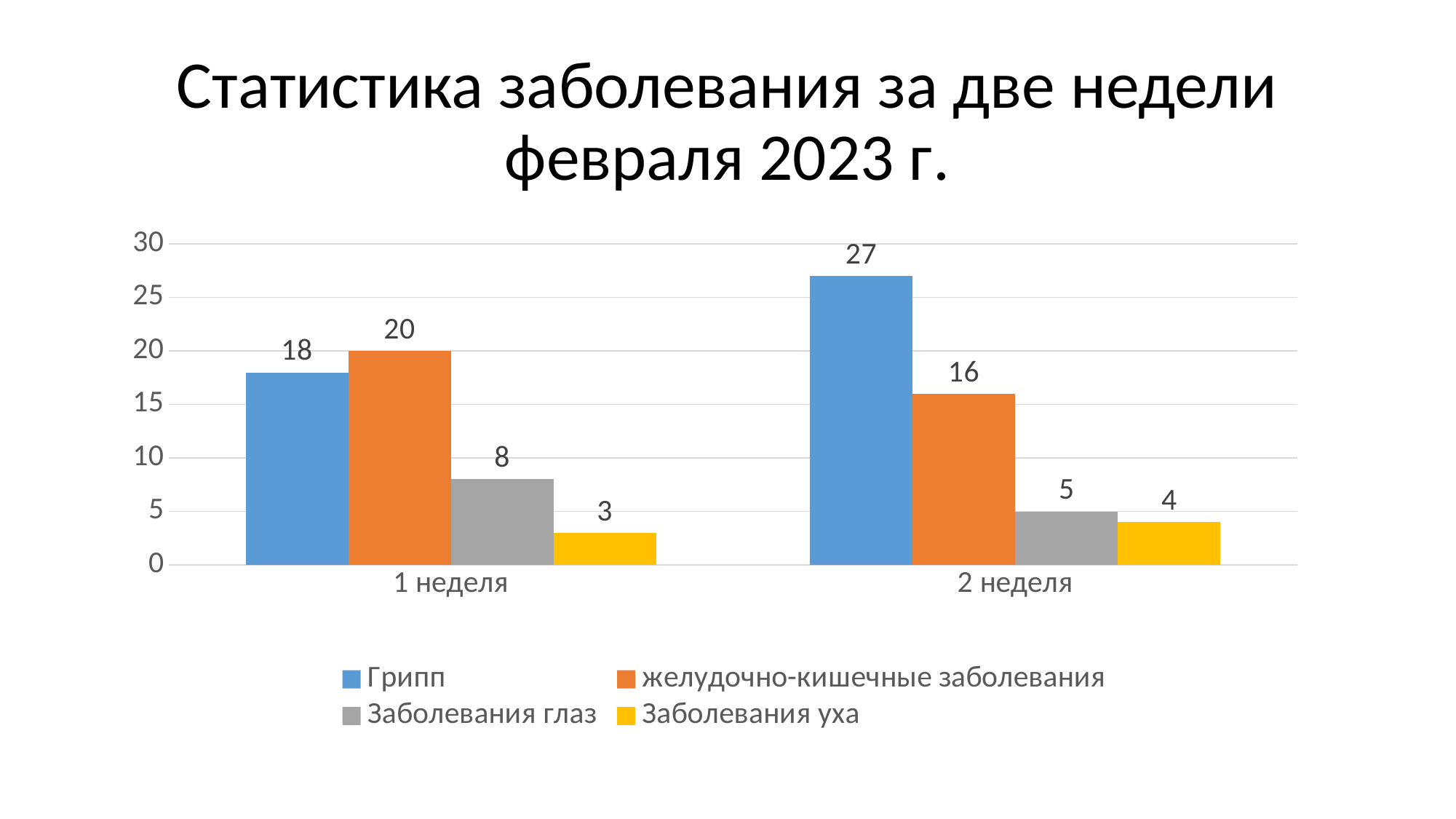

# Статистика заболевания за две недели февраля 2023 г.

### Chart

| Category | Грипп | желудочно-кишечные заболевания  | Заболевания глаз | Заболевания уха |
|---|---|---|---|---|
| 1 неделя | 18.0 | 20.0 | 8.0 | 3.0 |
| 2 неделя | 27.0 | 16.0 | 5.0 | 4.0 |